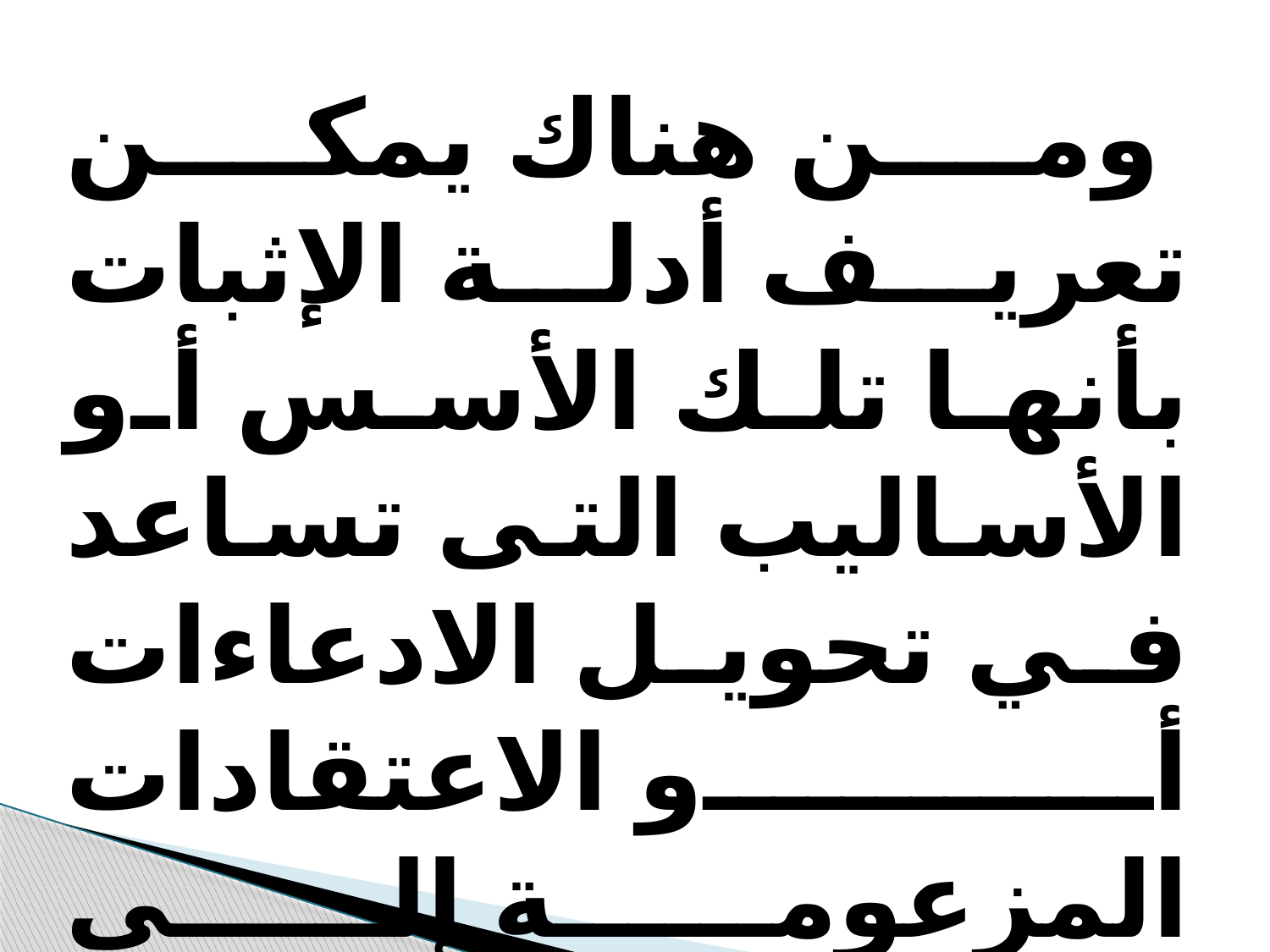

ومن هناك يمكن تعريف أدلة الإثبات بأنها تلك الأسس أو الأساليب التى تساعد في تحويل الادعاءات أو الاعتقادات المزعومة إلى افتراضات مثبتة.